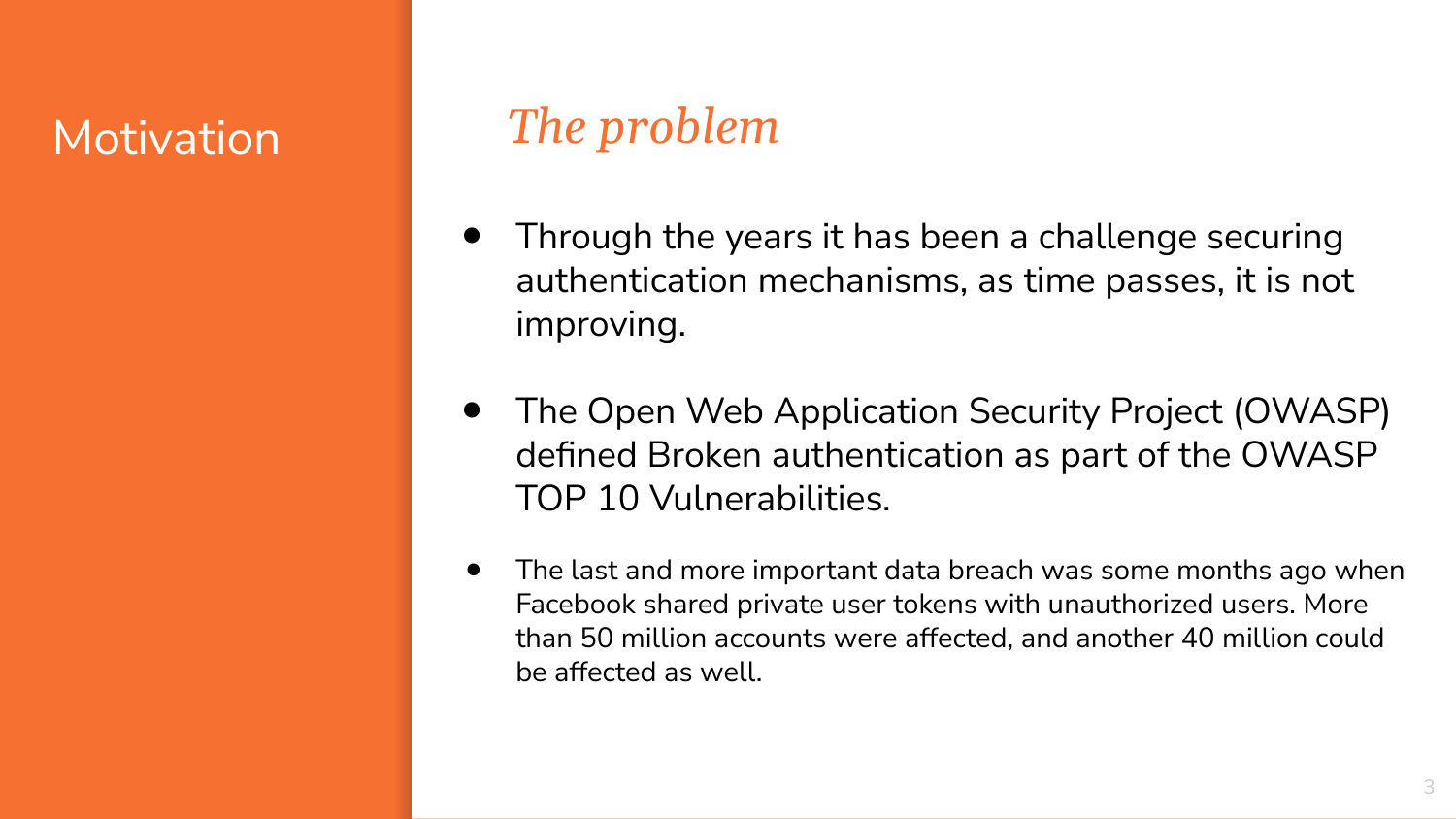

The problem
# Motivation
Through the years it has been a challenge securing authentication mechanisms, as time passes, it is not improving.

The Open Web Application Security Project (OWASP) defined Broken authentication as part of the OWASP TOP 10 Vulnerabilities.

The last and more important data breach was some months ago when Facebook shared private user tokens with unauthorized users. More than 50 million accounts were affected, and another 40 million could be affected as well.

3